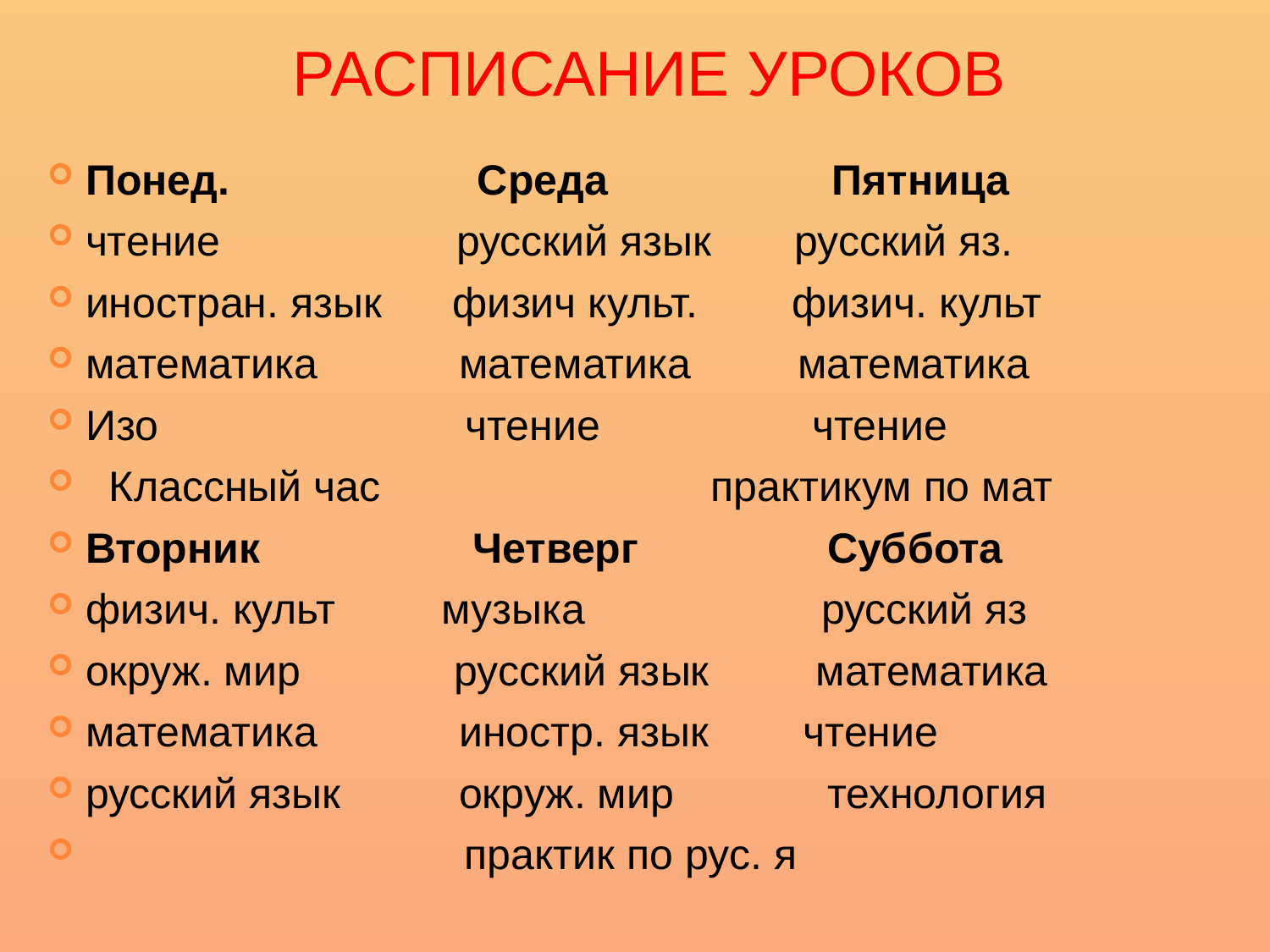

# Расписание уроков
Понед.                     Среда                   Пятница
чтение                    русский язык       русский яз.
иностран. язык      физич культ.        физич. культ
математика            математика         математика
Изо                          чтение                  чтение
  Классный час                            практикум по мат
Вторник                  Четверг                Суббота
физич. культ         музыка                    русский яз
окруж. мир             русский язык         математика
математика            иностр. язык        чтение
русский язык          окруж. мир             технология
                                практик по рус. я